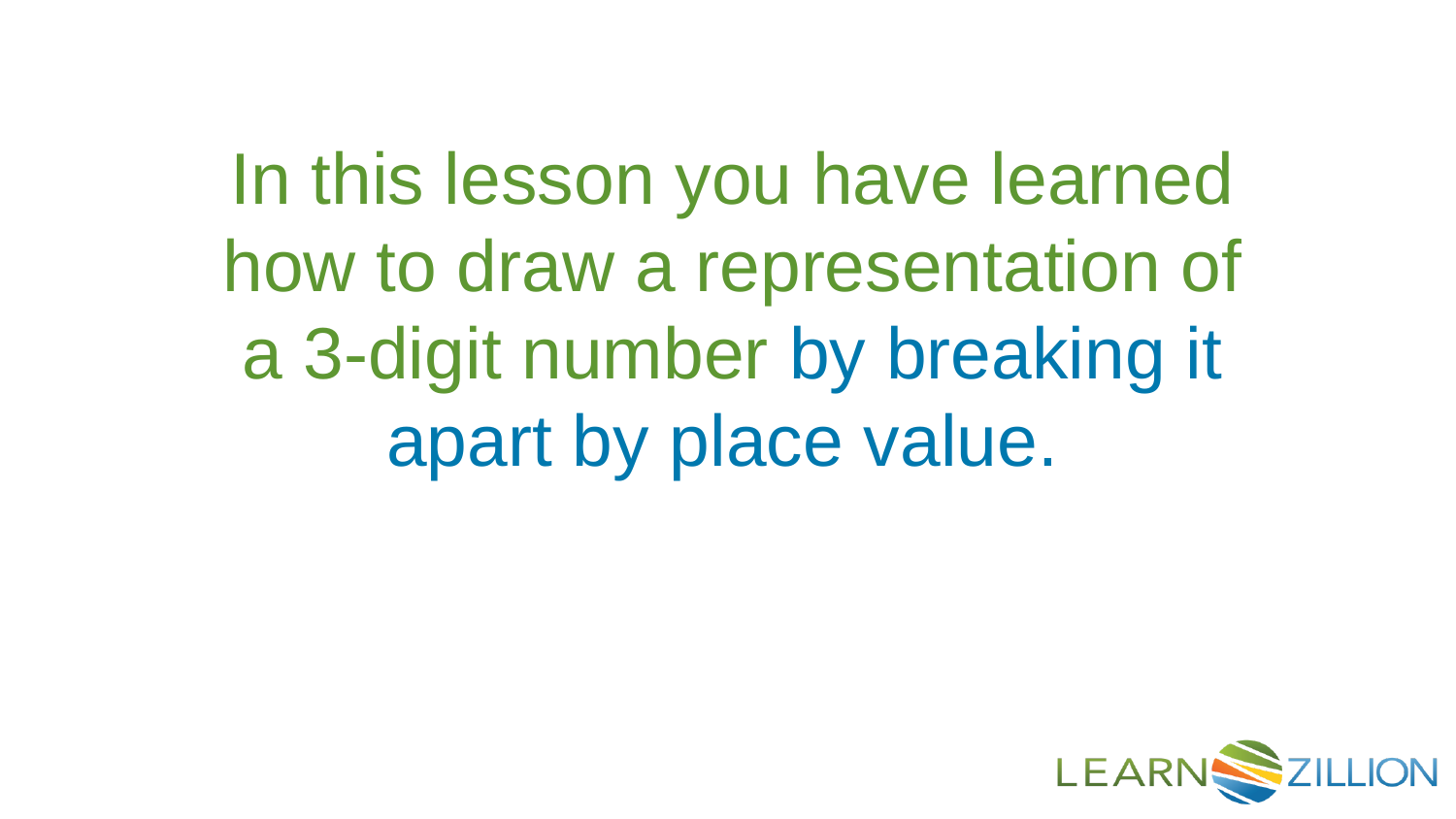

In this lesson you have learned how to draw a representation of a 3-digit number by breaking it apart by place value.